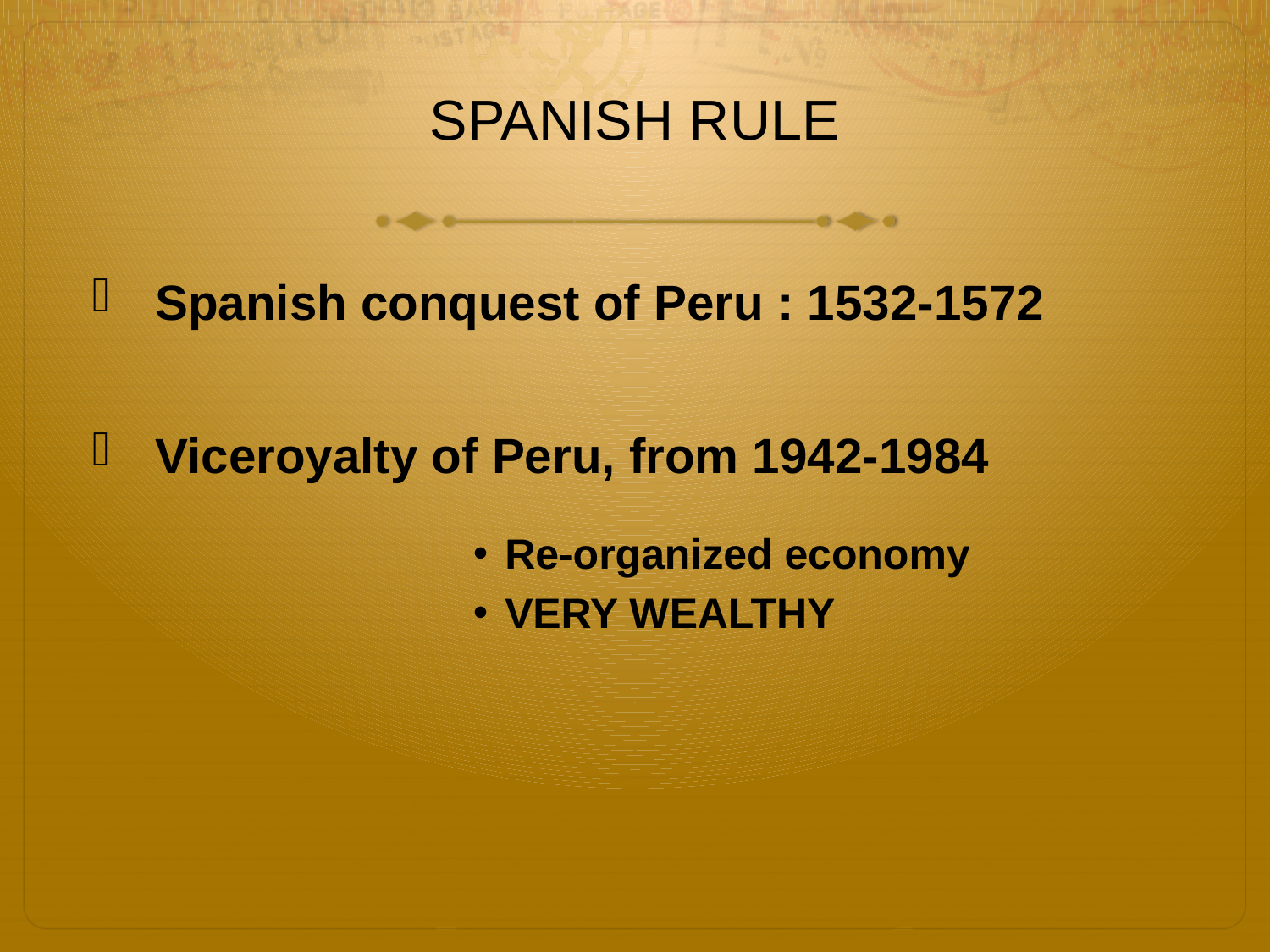

# SPANISH RULE
Spanish conquest of Peru : 1532-1572
Viceroyalty of Peru, from 1942-1984
Re-organized economy
VERY WEALTHY